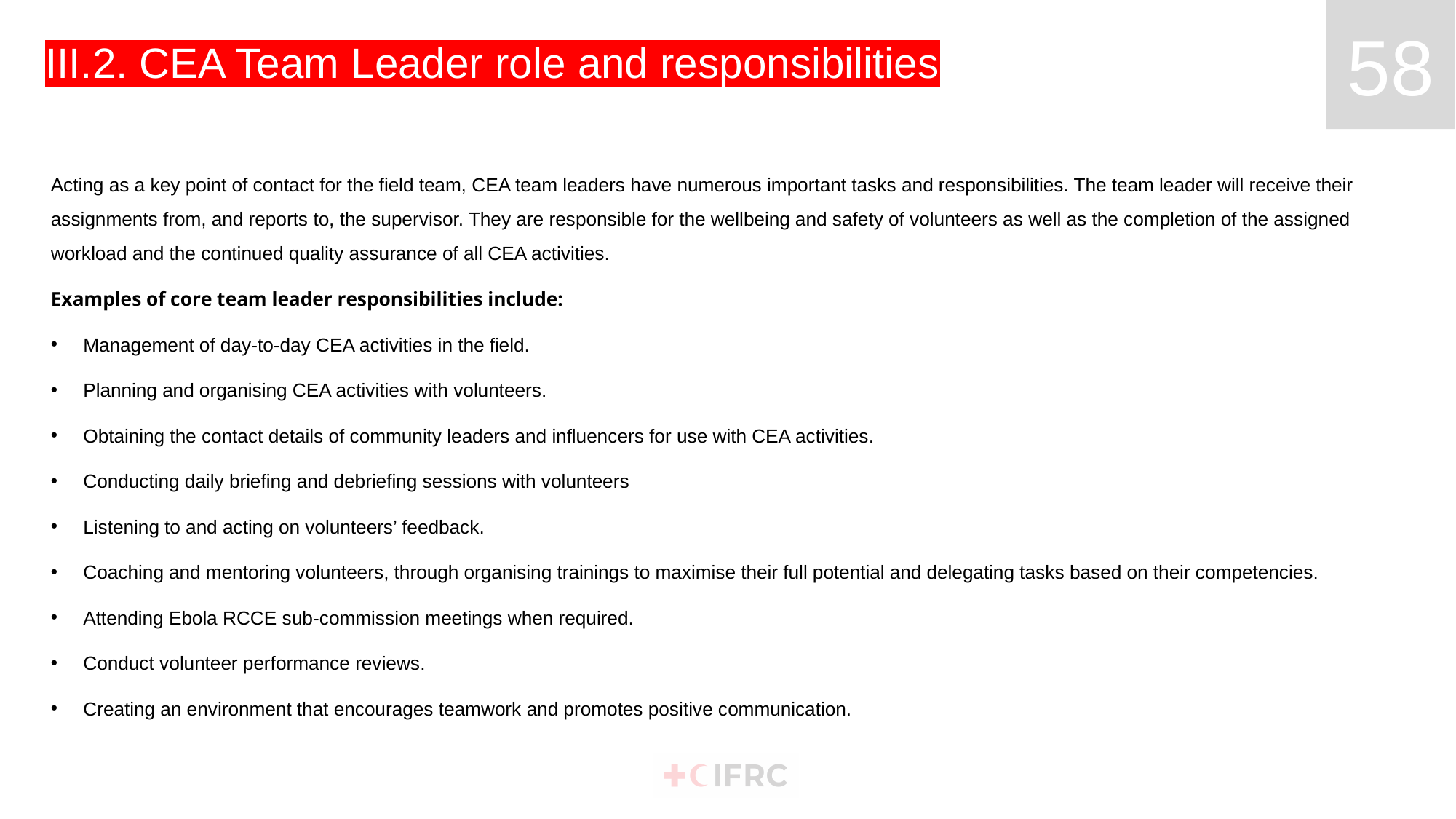

# III.2. CEA Team Leader role and responsibilities
Acting as a key point of contact for the field team, CEA team leaders have numerous important tasks and responsibilities. The team leader will receive their assignments from, and reports to, the supervisor. They are responsible for the wellbeing and safety of volunteers as well as the completion of the assigned workload and the continued quality assurance of all CEA activities.
Examples of core team leader responsibilities include:
Management of day-to-day CEA activities in the field.
Planning and organising CEA activities with volunteers.
Obtaining the contact details of community leaders and influencers for use with CEA activities.
Conducting daily briefing and debriefing sessions with volunteers
Listening to and acting on volunteers’ feedback.
Coaching and mentoring volunteers, through organising trainings to maximise their full potential and delegating tasks based on their competencies.
Attending Ebola RCCE sub-commission meetings when required.
Conduct volunteer performance reviews.
Creating an environment that encourages teamwork and promotes positive communication.